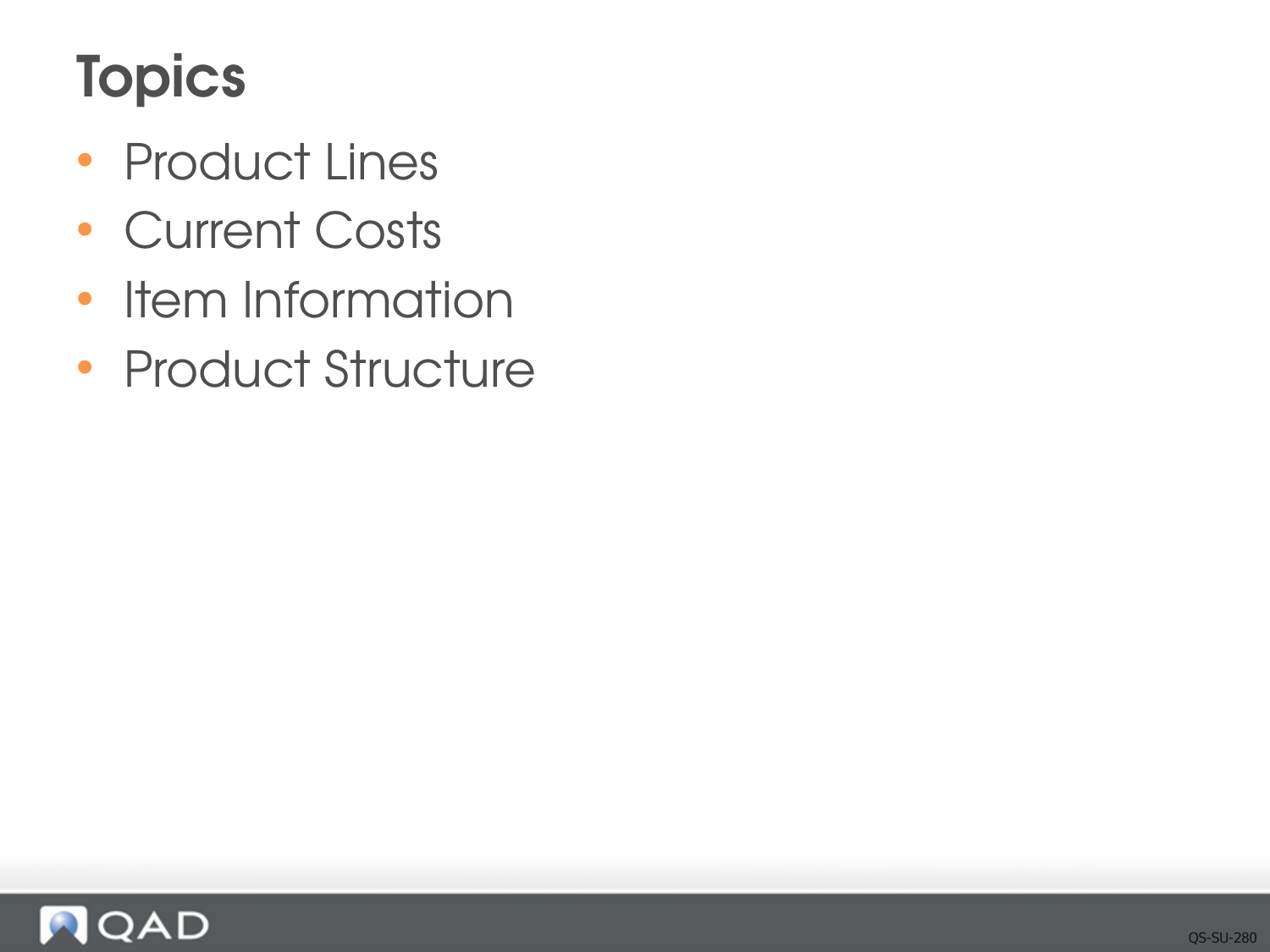

# Topics
Product Lines
Current Costs
Item Information
Product Structure

QS-SU-280